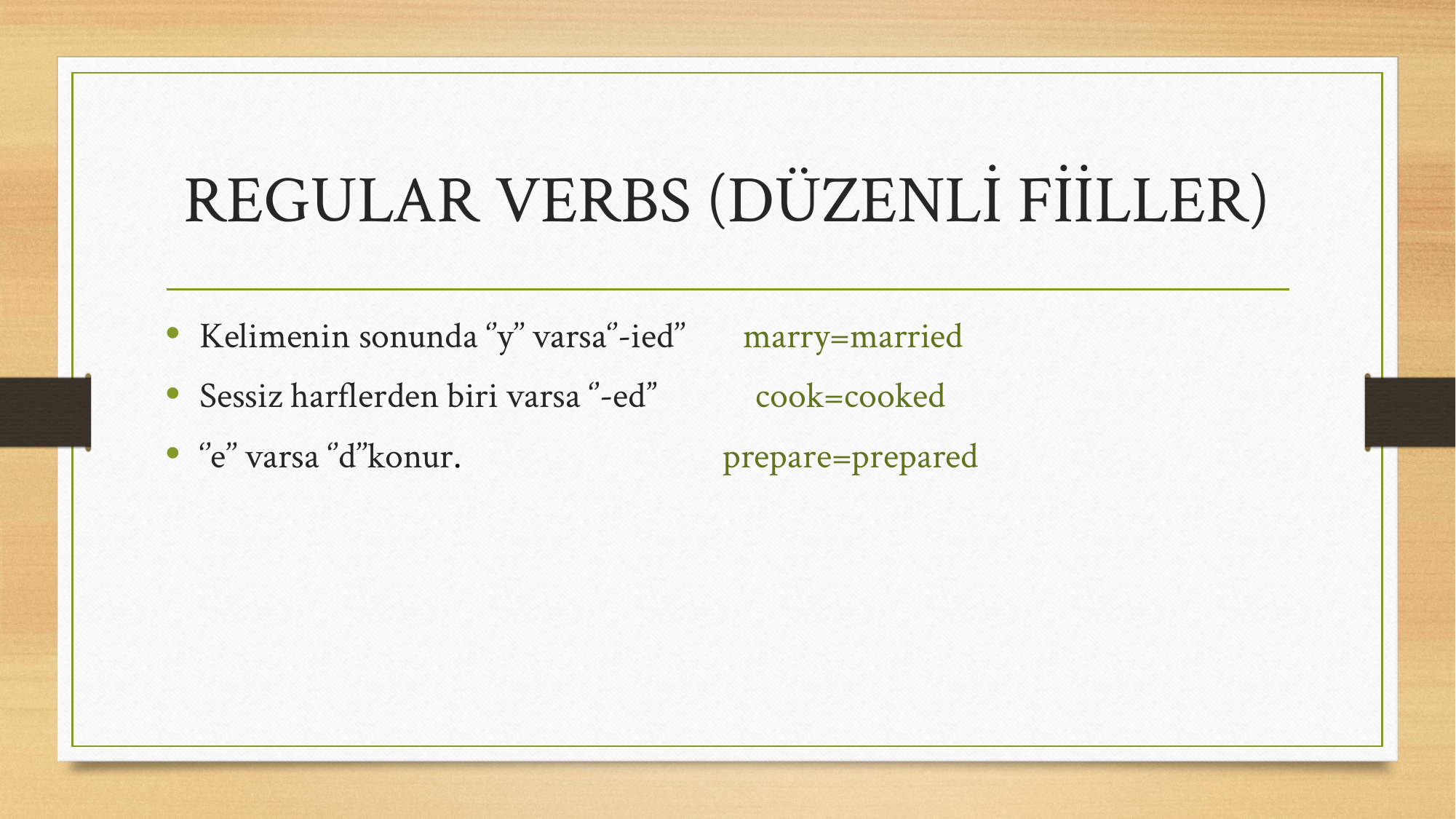

# REGULAR VERBS (DÜZENLİ FİİLLER)
Kelimenin sonunda ‘’y’’ varsa‘’-ied’’       marry=married
Sessiz harflerden biri varsa ‘’-ed’’            cook=cooked
‘’e’’ varsa ‘’d’’konur.                                prepare=prepared